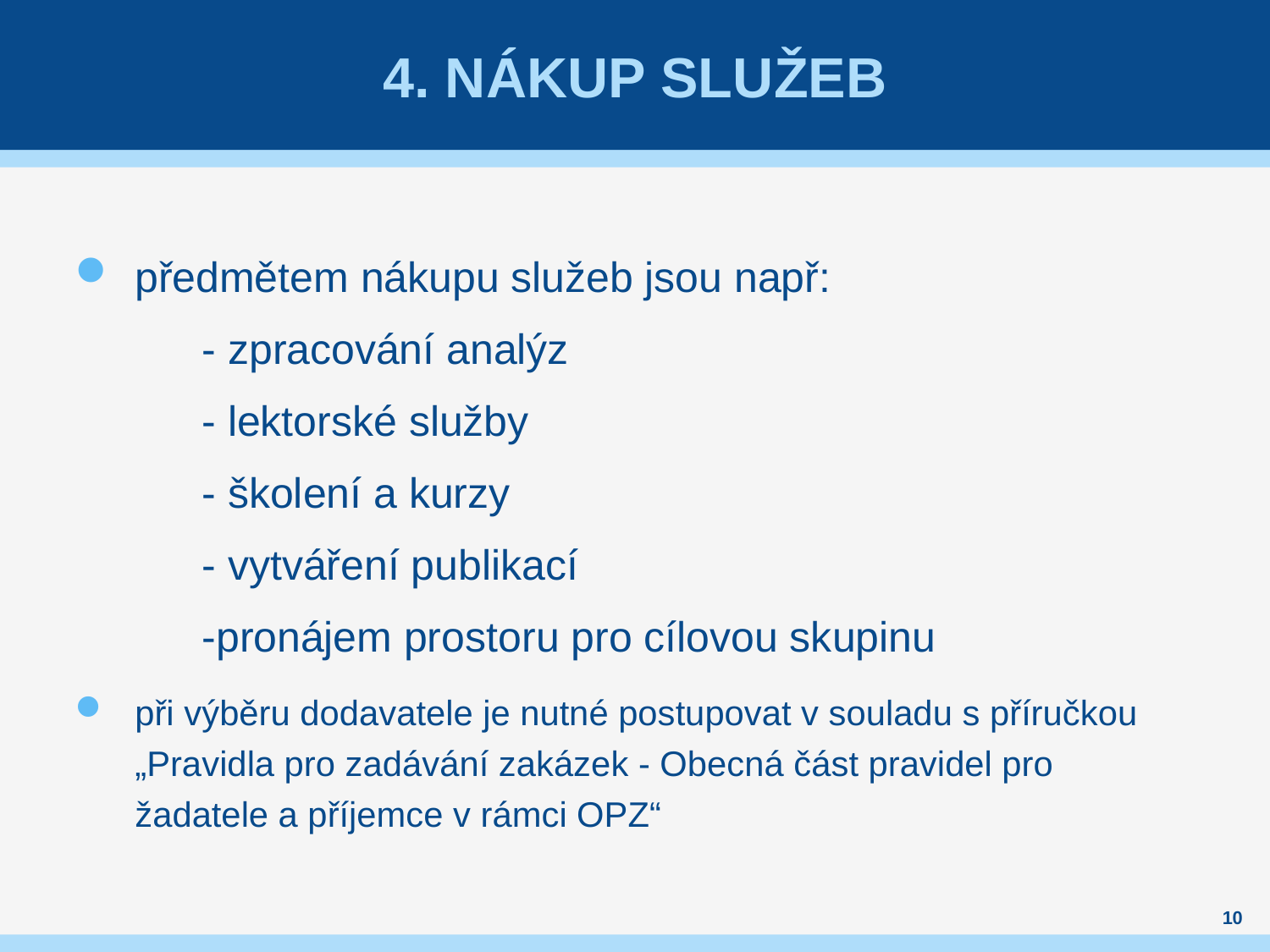

# 4. Nákup služeb
předmětem nákupu služeb jsou např:
	- zpracování analýz
	- lektorské služby
	- školení a kurzy
	- vytváření publikací
	-pronájem prostoru pro cílovou skupinu
při výběru dodavatele je nutné postupovat v souladu s příručkou „Pravidla pro zadávání zakázek - Obecná část pravidel pro žadatele a příjemce v rámci OPZ“

10